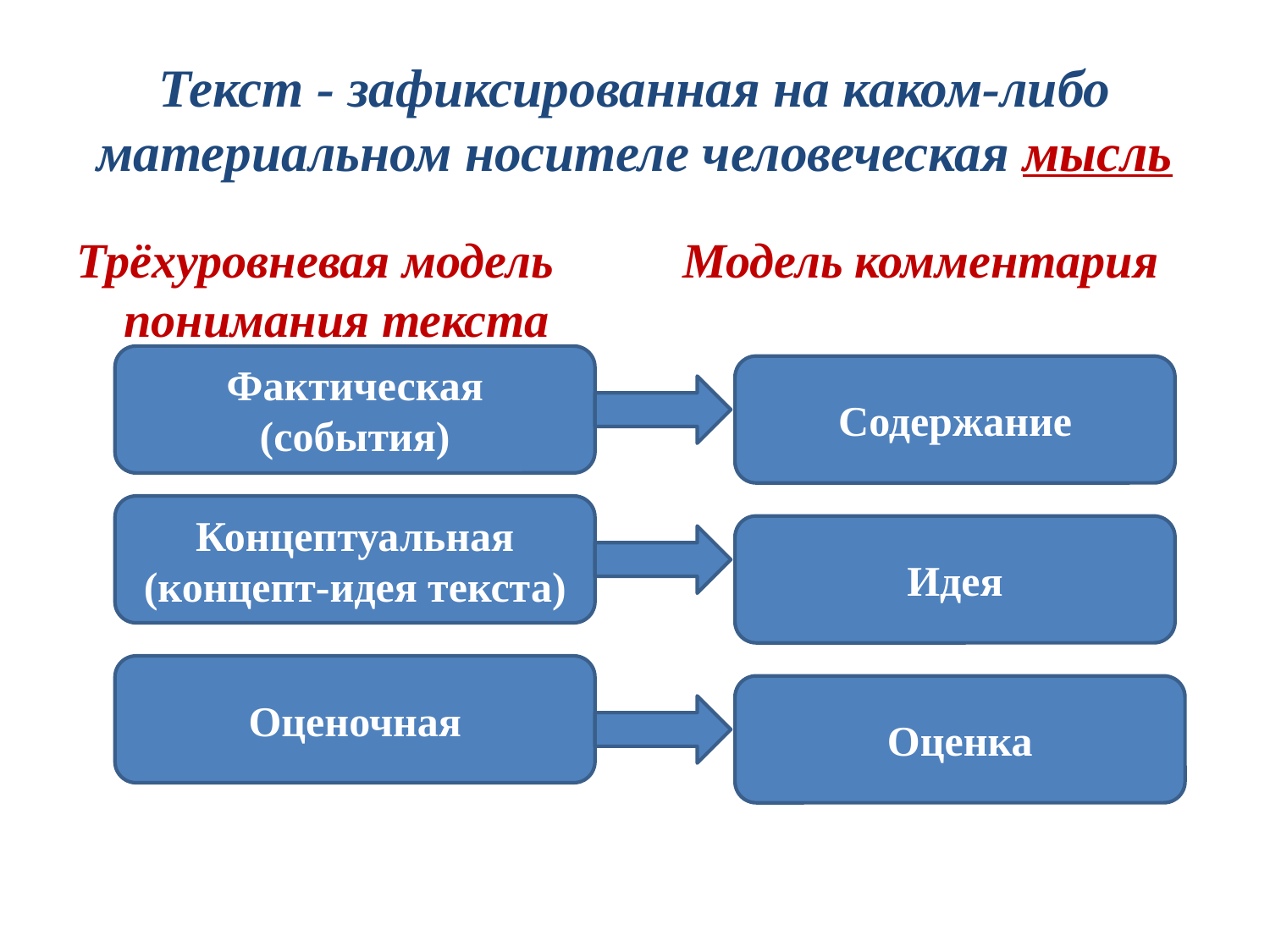

# Текст - зафиксированная на каком-либо материальном носителе человеческая мысль
Трёхуровневая модель понимания текста
  Модель комментария
Фактическая (события)
Содержание

Концептуальная (концепт-идея текста)
Идея

Оценочная
Оценка